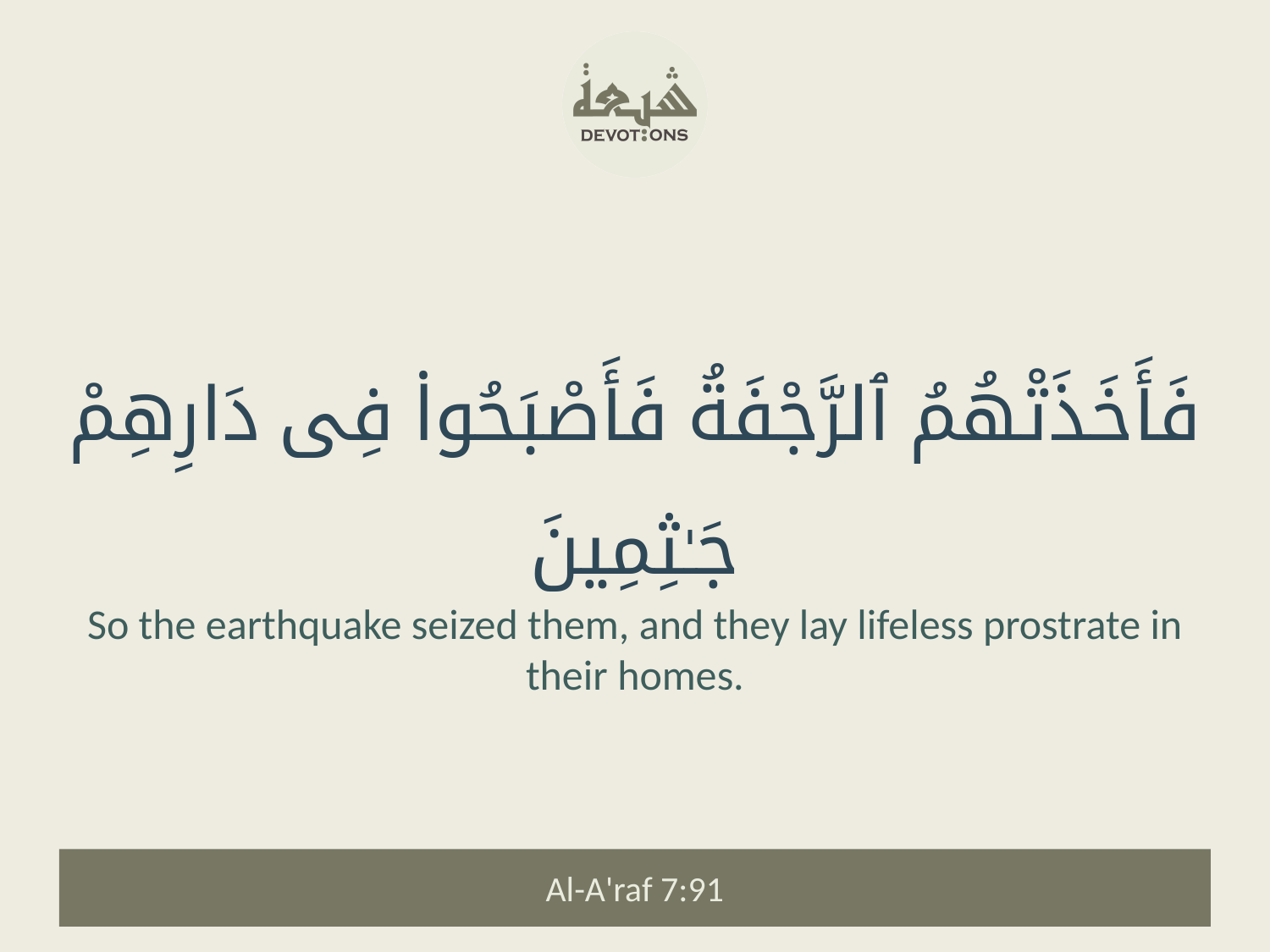

فَأَخَذَتْهُمُ ٱلرَّجْفَةُ فَأَصْبَحُوا۟ فِى دَارِهِمْ جَـٰثِمِينَ
So the earthquake seized them, and they lay lifeless prostrate in their homes.
Al-A'raf 7:91